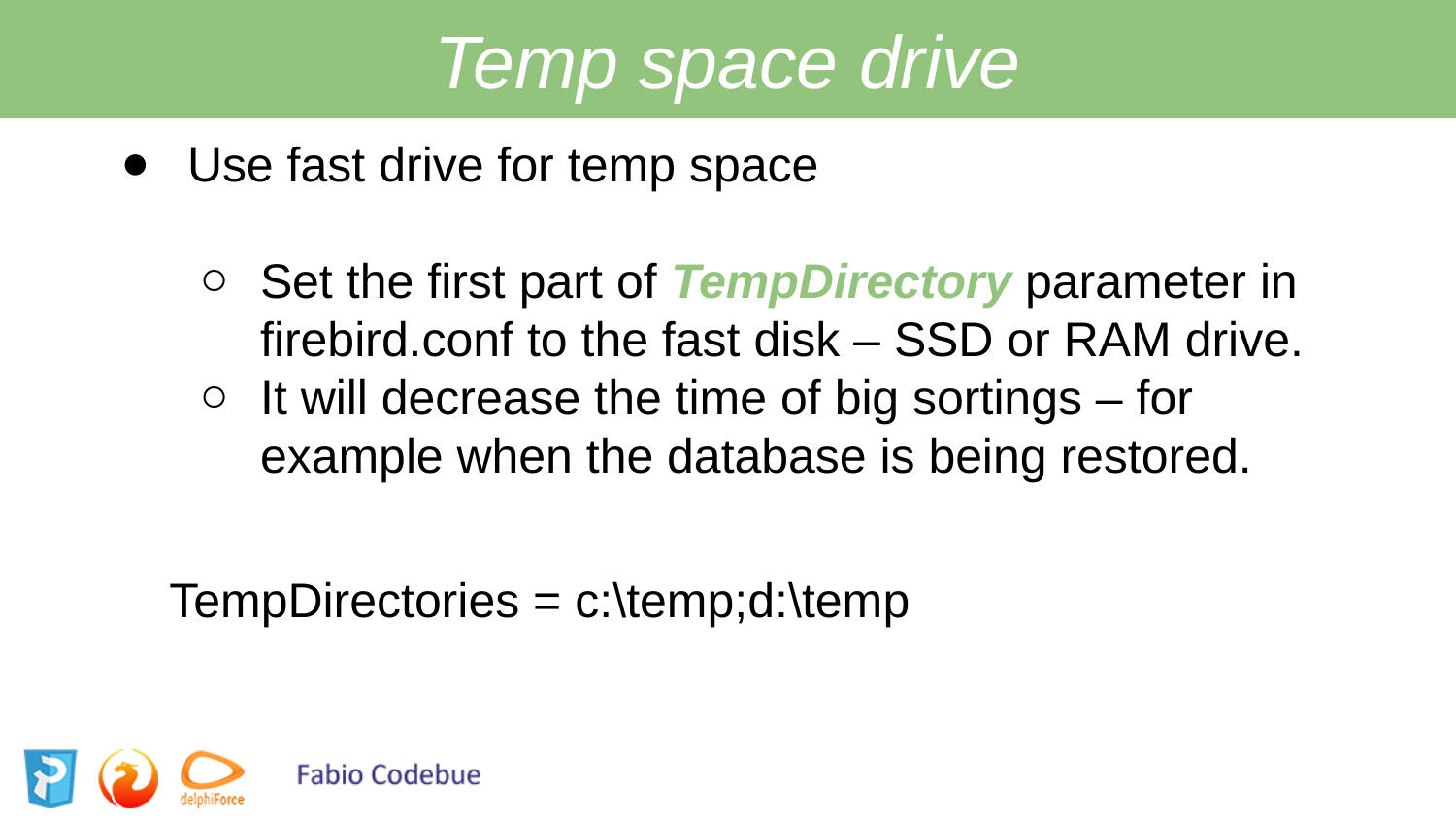

Temp space drive
Use fast drive for temp space

Set the first part of TempDirectory parameter in firebird.conf to the fast disk – SSD or RAM drive.
It will decrease the time of big sortings – for example when the database is being restored.

TempDirectories = c:\temp;d:\temp